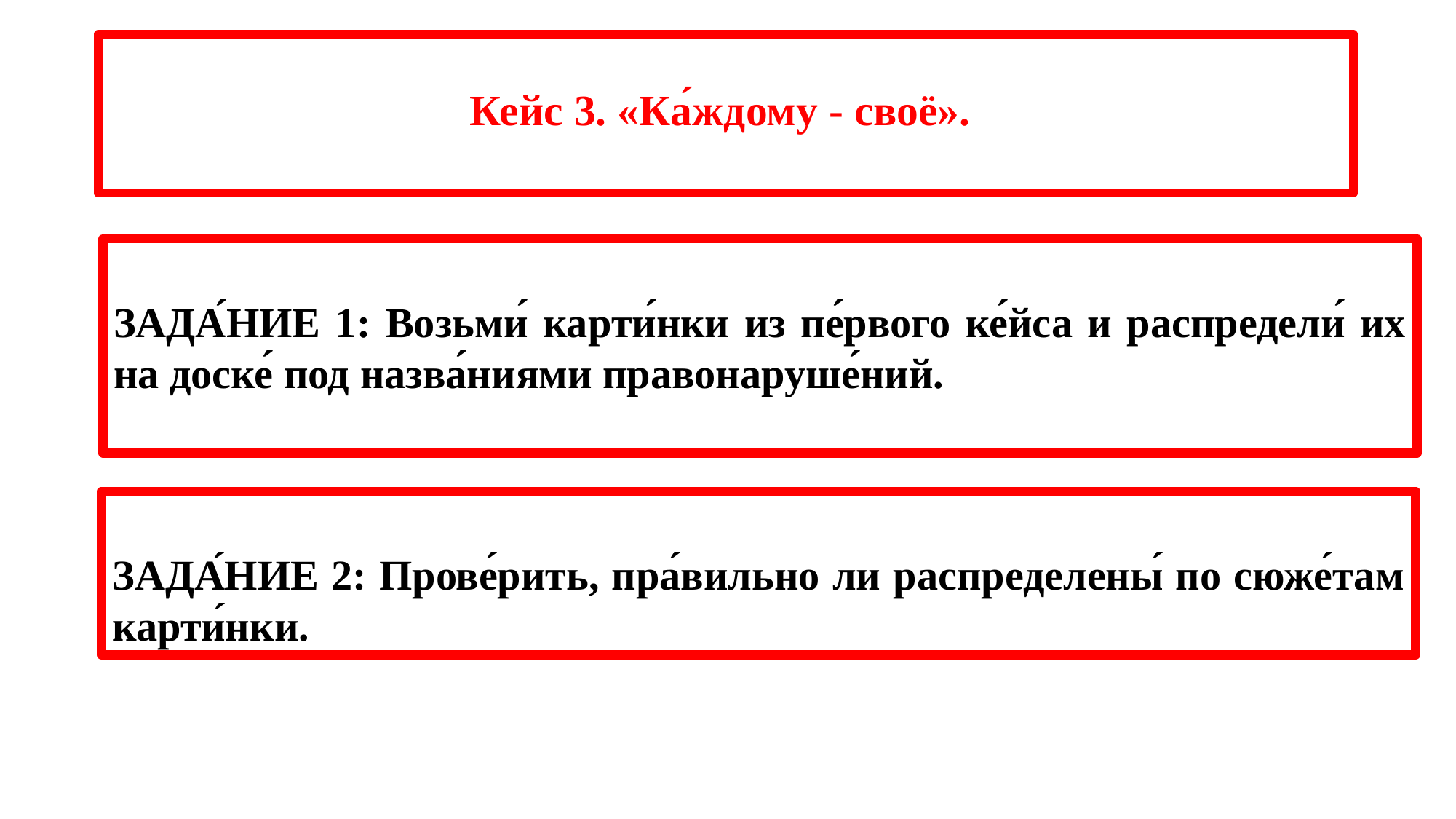

# Кейс 3. «Ка́ждому - своё».

ЗАДА́НИЕ 1: Возьми́ карти́нки из пе́рвого ке́йса и распредели́ их на доске́ под назва́ниями правонаруше́ний.

ЗАДА́НИЕ 2: Прове́рить, пра́вильно ли распределены́ по сюже́там карти́нки.